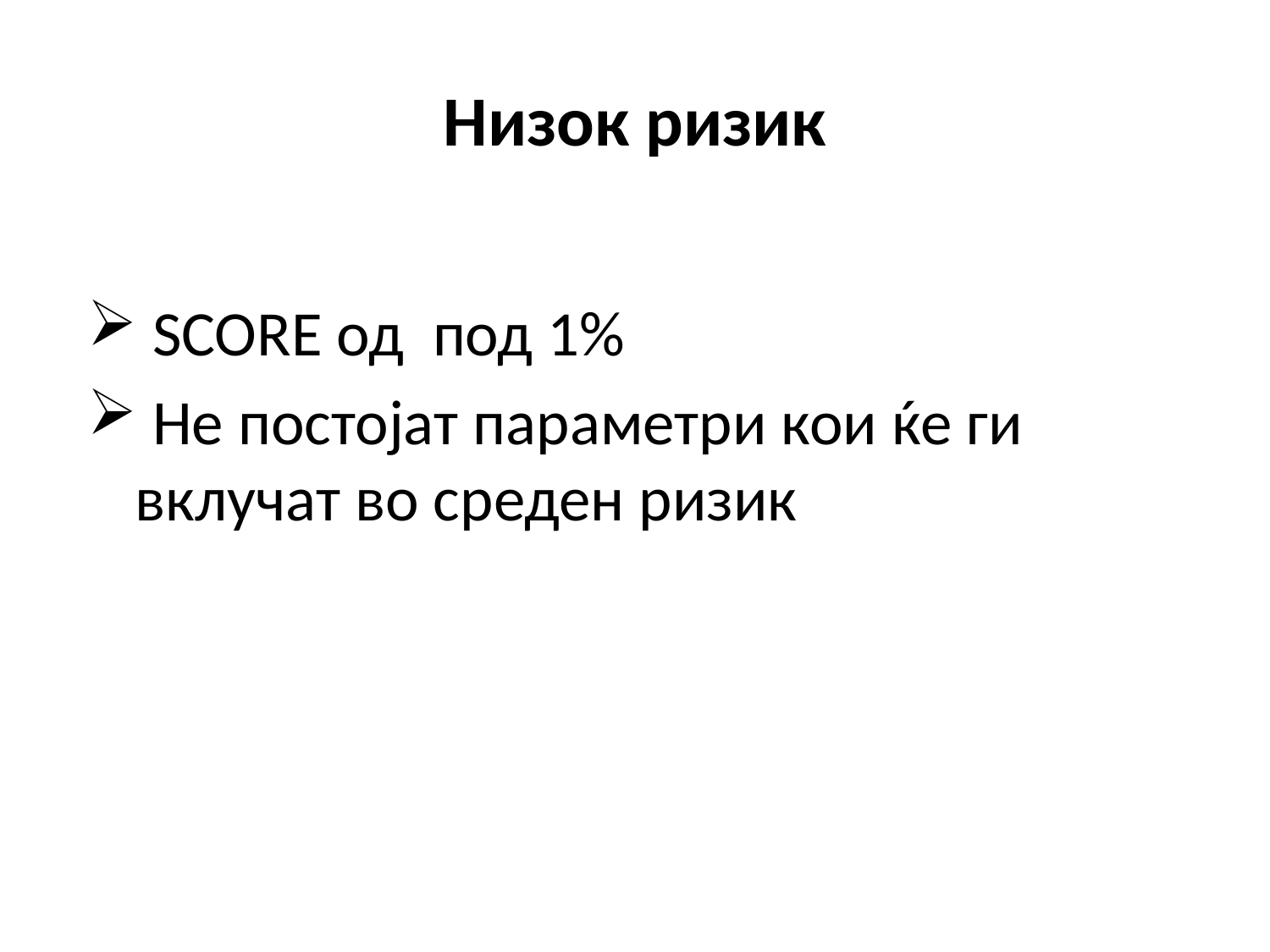

# Низок ризик
 SCORE од  под 1%
 Не постојат параметри кои ќе ги вклучат во среден ризик